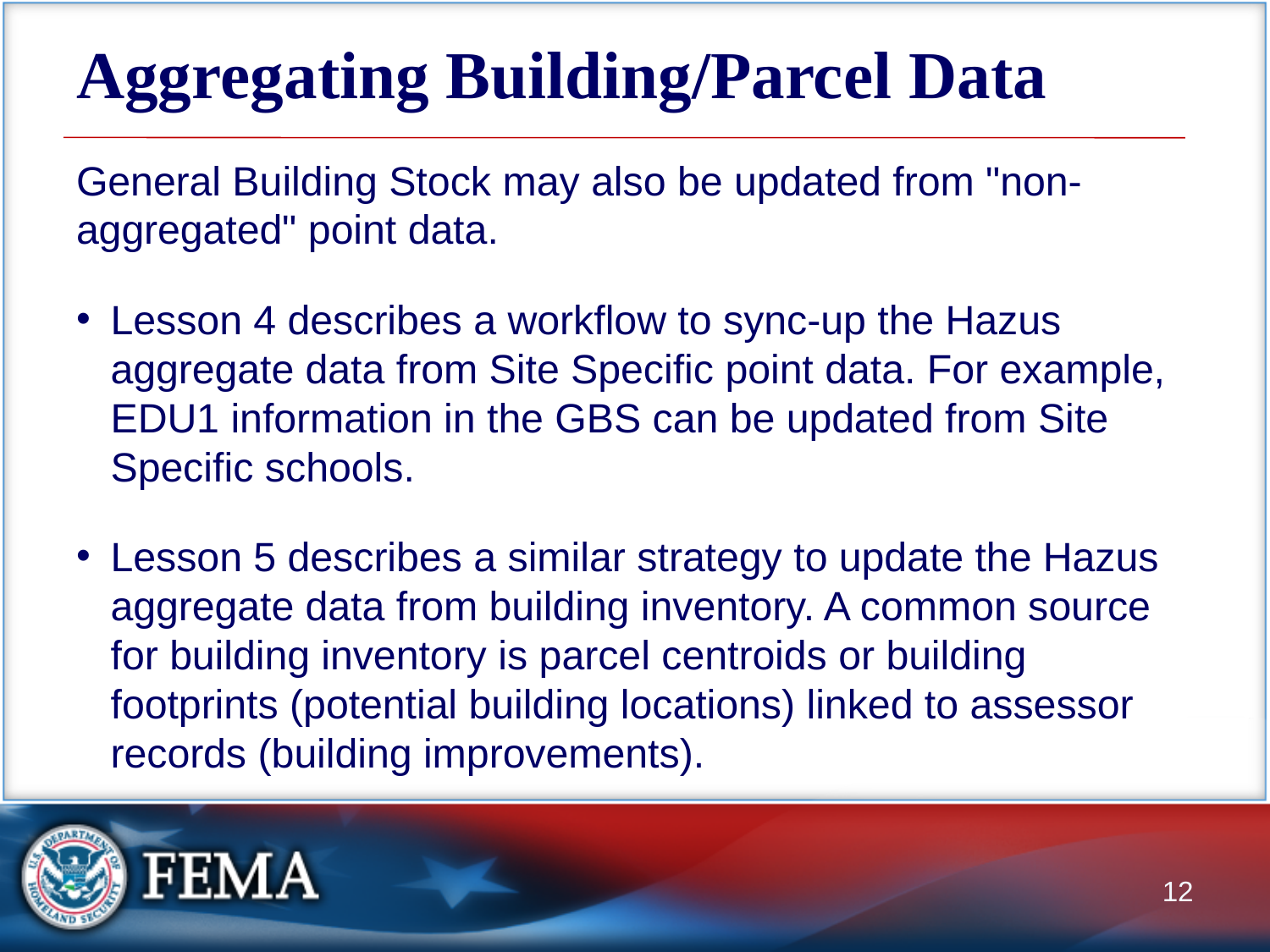

# Aggregating Building/Parcel Data
General Building Stock may also be updated from "non-aggregated" point data.
Lesson 4 describes a workflow to sync-up the Hazus aggregate data from Site Specific point data. For example, EDU1 information in the GBS can be updated from Site Specific schools.
Lesson 5 describes a similar strategy to update the Hazus aggregate data from building inventory. A common source for building inventory is parcel centroids or building footprints (potential building locations) linked to assessor records (building improvements).
12